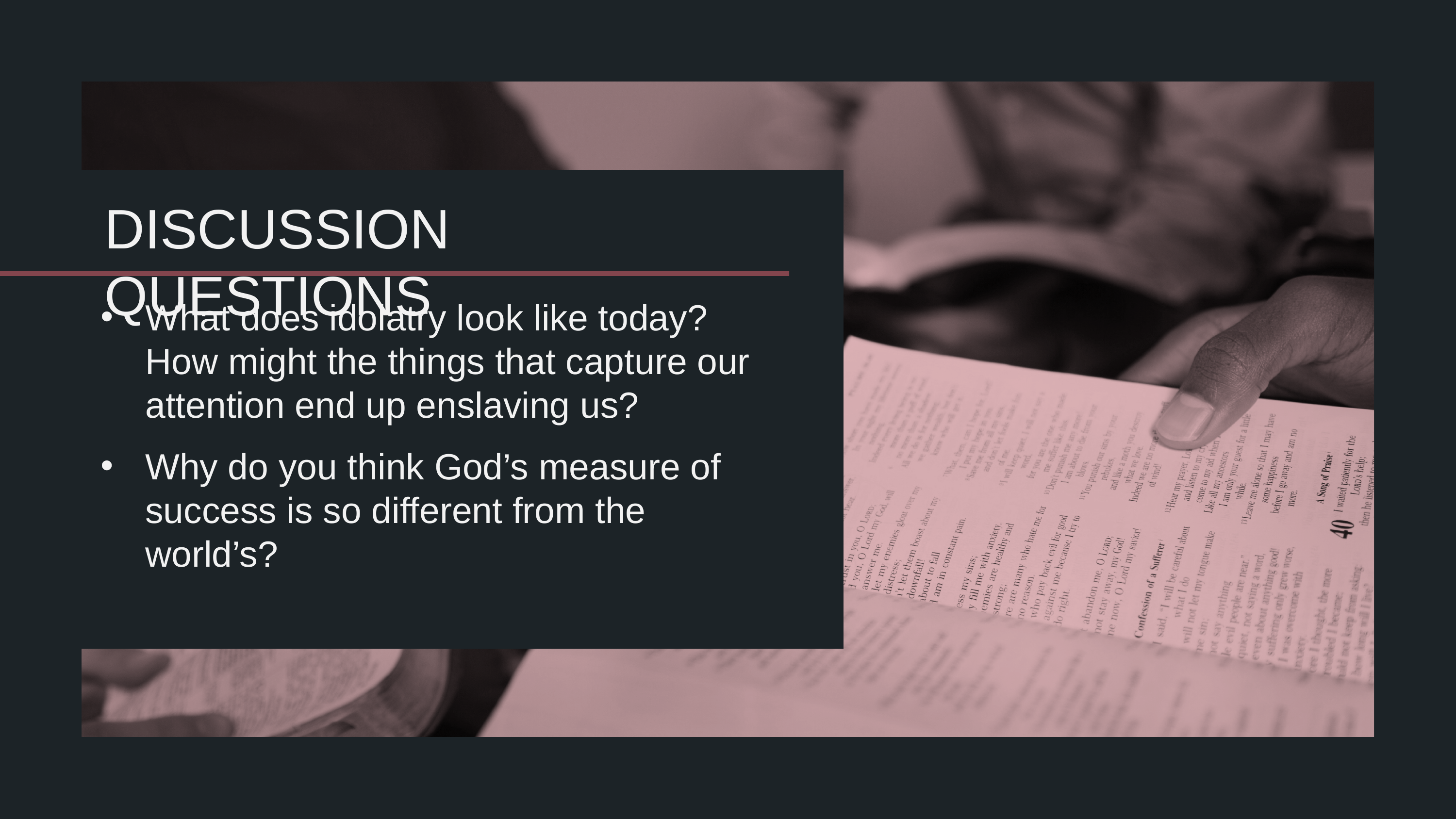

What does idolatry look like today? How might the things that capture our attention end up enslaving us?
Why do you think God’s measure of success is so different from the world’s?